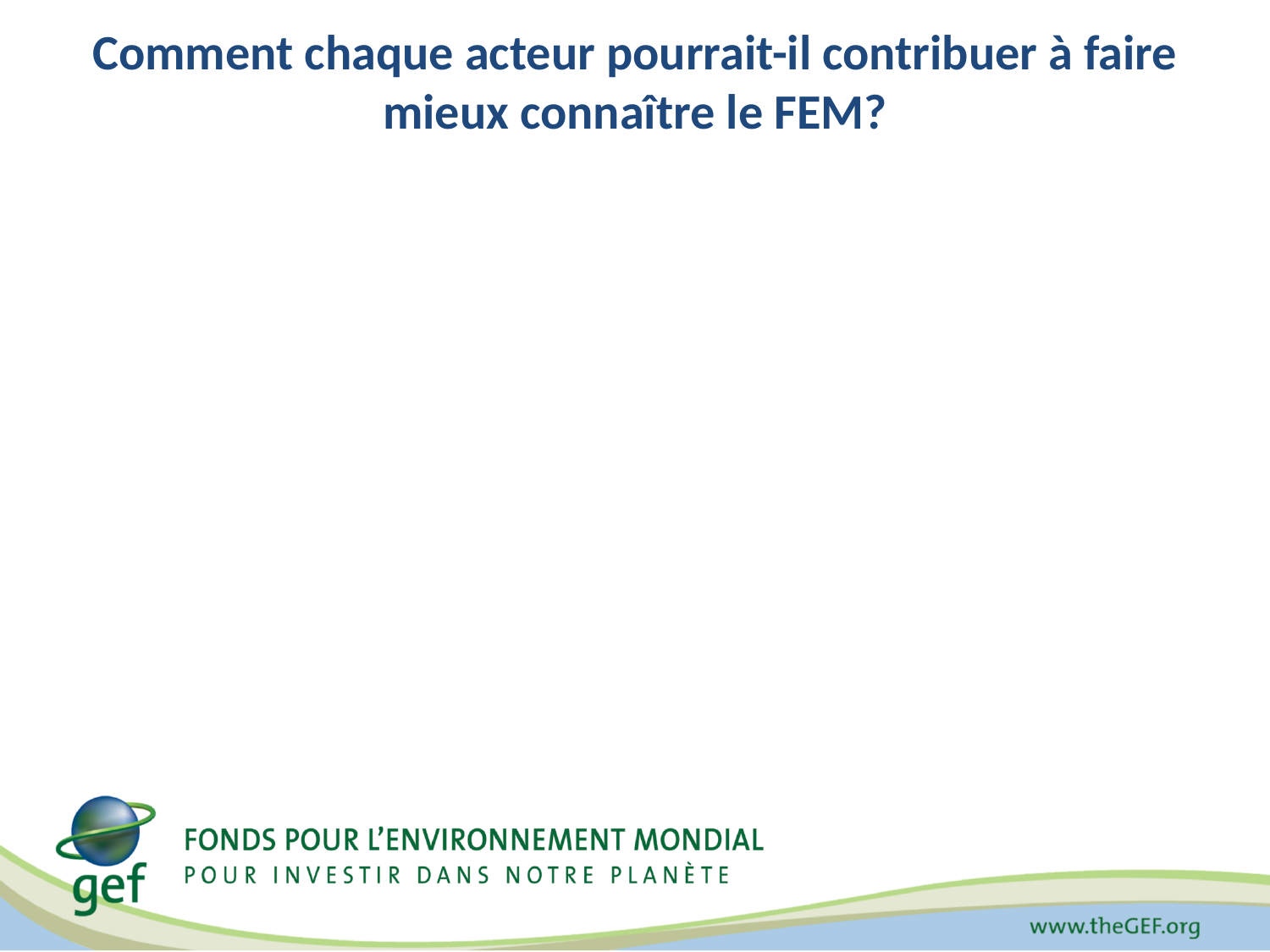

# Comment chaque acteur pourrait-il contribuer à faire mieux connaître le FEM?